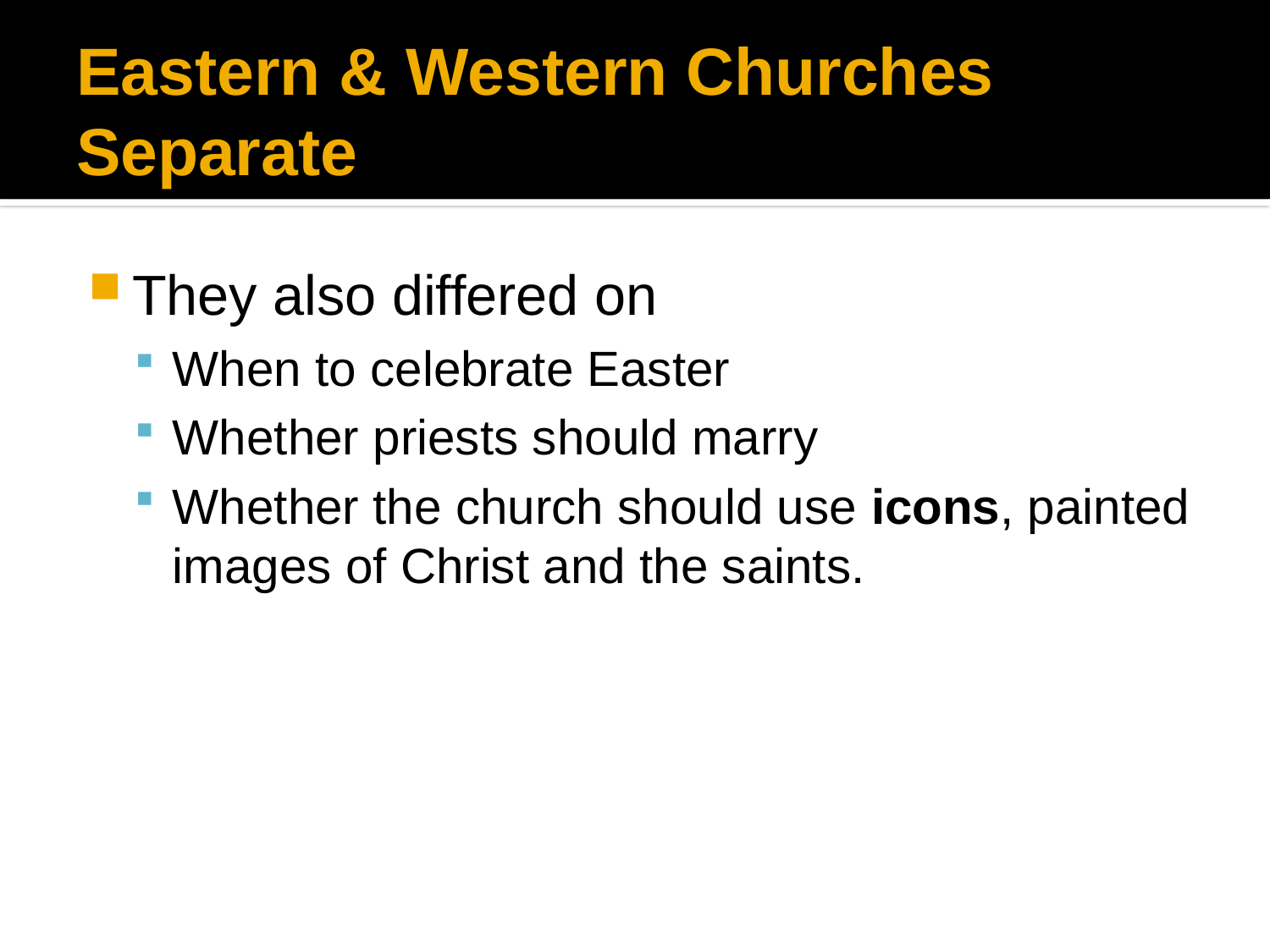

# Eastern & Western Churches Separate
They also differed on
When to celebrate Easter
Whether priests should marry
Whether the church should use icons, painted images of Christ and the saints.